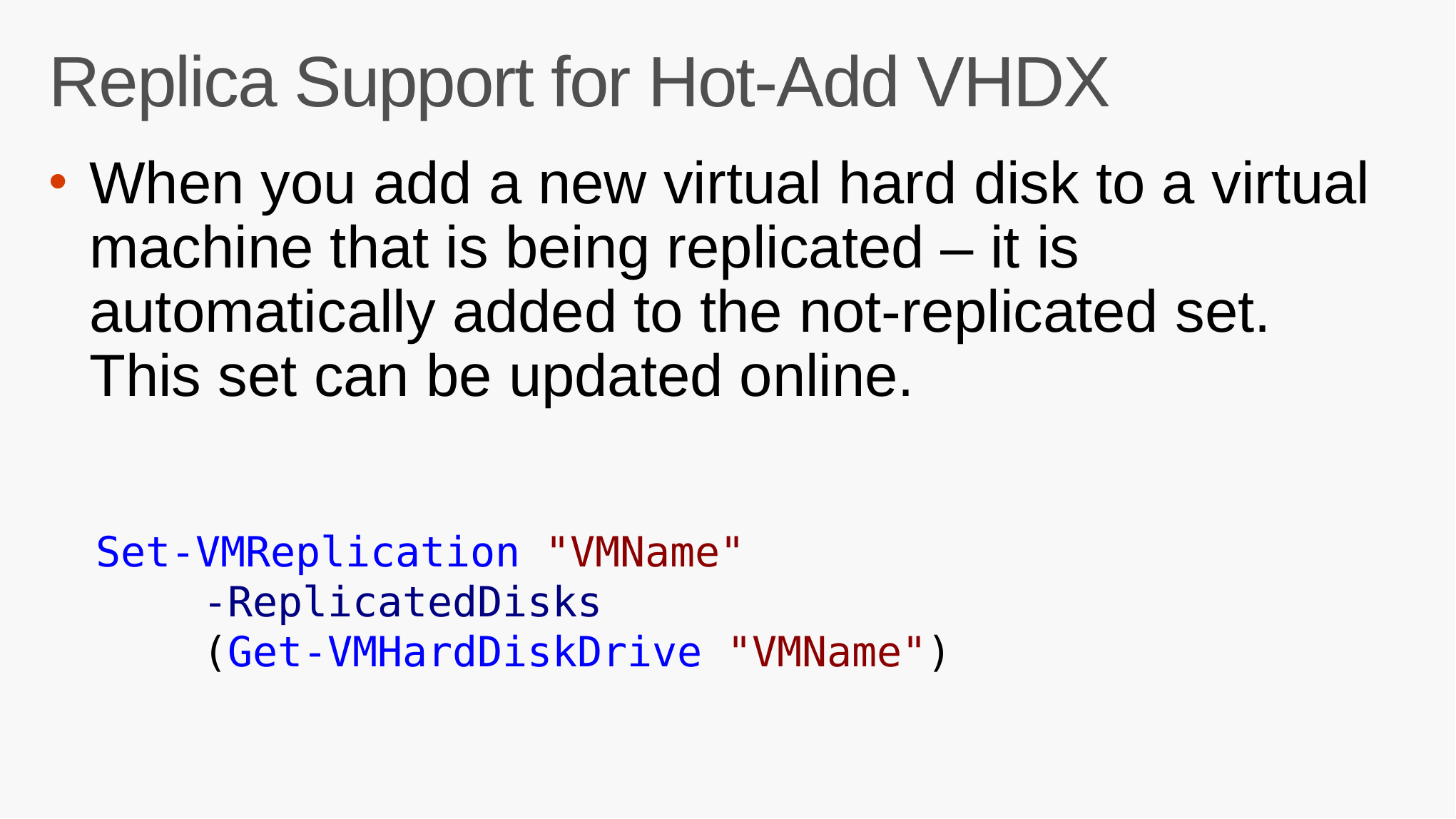

# Replica Support for Hot-Add VHDX
When you add a new virtual hard disk to a virtual machine that is being replicated – it is automatically added to the not-replicated set.  This set can be updated online.
Set-VMReplication "VMName"
	-ReplicatedDisks
	(Get-VMHardDiskDrive "VMName")